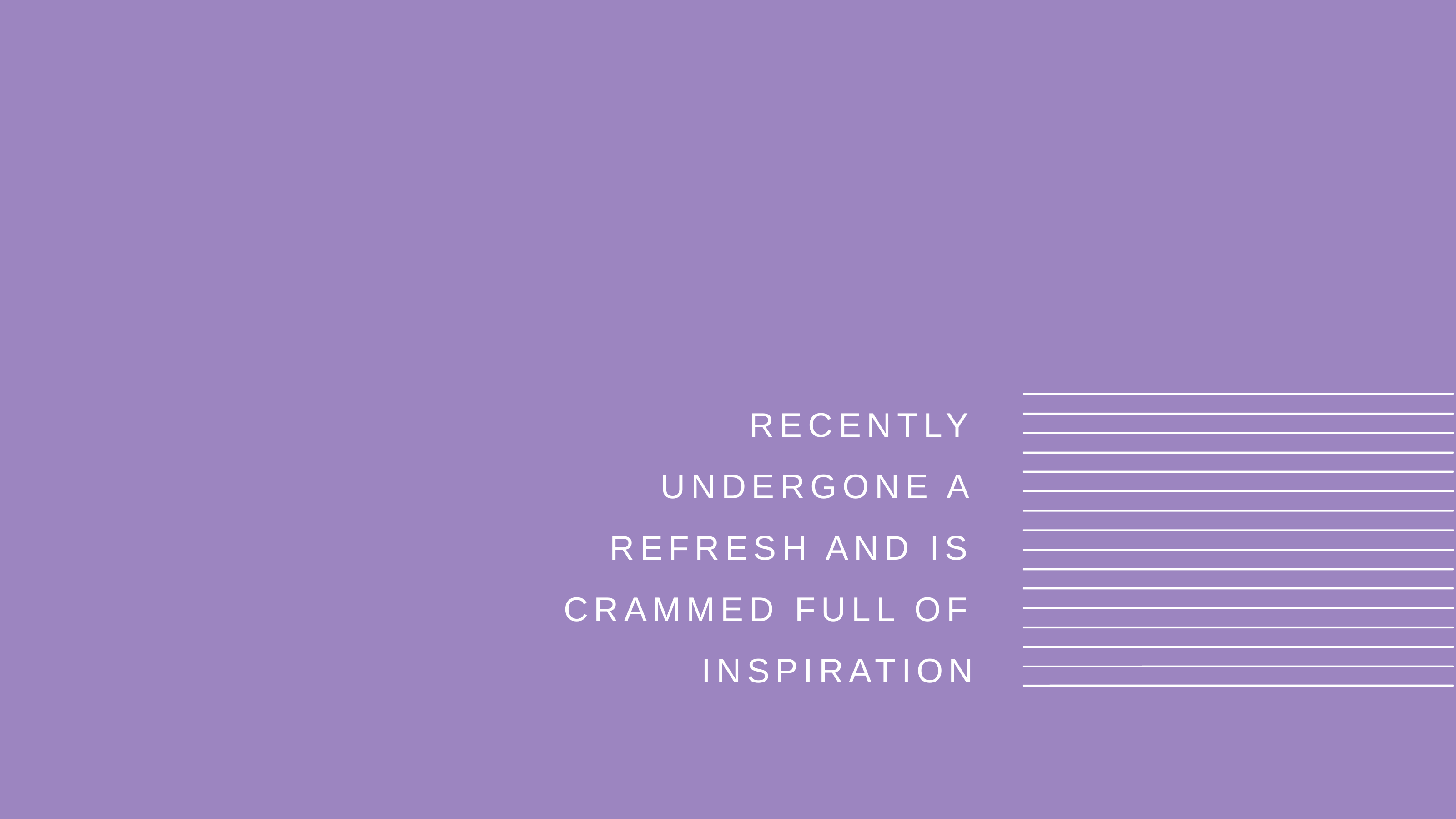

RECENTLY UNDERGONE A REFRESH AND IS CRAMMED FULL OF INSPIRATION